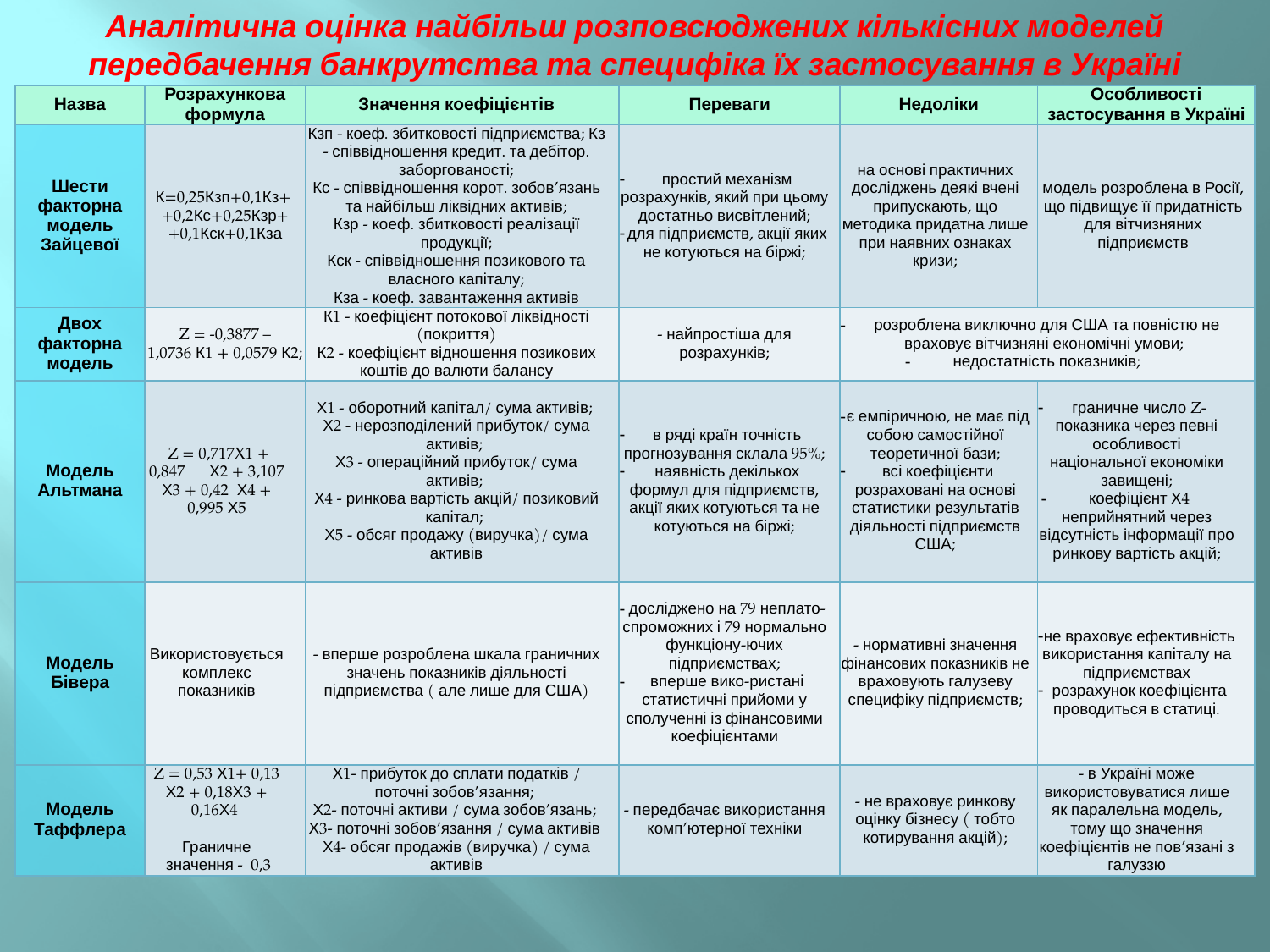

Аналітична оцінка найбільш розповсюджених кількісних моделей передбачення банкрутства та специфіка їх застосування в Україні
| Назва | Розрахункова формула | Значення коефіцієнтів | Переваги | Недоліки | Особливості застосування в Україні |
| --- | --- | --- | --- | --- | --- |
| Шести факторна модель Зайцевої | К=0,25Кзп+0,1Кз+ +0,2Кс+0,25Кзр+ +0,1Кск+0,1Кза | Кзп - коеф. збитковості підприємства; Кз - співвідношення кредит. та дебітор. заборгованості; Кс - співвідношення корот. зобов’язань та найбільш ліквідних активів; Кзр - коеф. збитковості реалізації продукції; Кск - співвідношення позикового та власного капіталу; Кза - коеф. завантаження активів | простий механізм розрахунків, який при цьому достатньо висвітлений; для підприємств, акції яких не котуються на біржі; | на основі практичних досліджень деякі вчені припускають, що методика придатна лише при наявних ознаках кризи; | модель розроблена в Росії, що підвищує її придатність для вітчизняних підприємств |
| Двох факторна модель | Z = -0,3877 – 1,0736 К1 + 0,0579 К2; | К1 - коефіцієнт потокової ліквідності (покриття) К2 - коефіцієнт відношення позикових коштів до валюти балансу | - найпростіша для розрахунків; | розроблена виключно для США та повністю не враховує вітчизняні економічні умови; недостатність показників; |  |
| Модель Альтмана | Z = 0,717X1 + 0,847 Х2 + 3,107 Х3 + 0,42 Х4 + 0,995 Х5 | Х1 - оборотний капітал/ сума активів; Х2 - нерозподілений прибуток/ сума активів; Х3 - операційний прибуток/ сума активів; Х4 - ринкова вартість акцій/ позиковий капітал; Х5 - обсяг продажу (виручка)/ сума активів | в ряді країн точність прогнозування склала 95%; наявність декількох формул для підприємств, акції яких котуються та не котуються на біржі; | є емпіричною, не має під собою самостійної теоретичної бази; всі коефіцієнти розраховані на основі статистики результатів діяльності підприємств США; | граничне число Z- показника через певні особливості національної економіки завищені; коефіцієнт Х4 неприйнятний через відсутність інформації про ринкову вартість акцій; |
| Модель Бівера | Використовується комплекс показників | - вперше розроблена шкала граничних значень показників діяльності підприємства ( але лише для США) | досліджено на 79 неплато-спроможних і 79 нормально функціону-ючих підприємствах; вперше вико-ристані статистичні прийоми у сполученні із фінансовими коефіцієнтами | - нормативні значення фінансових показників не враховують галузеву специфіку підприємств; | не враховує ефективність використання капіталу на підприємствах розрахунок коефіцієнта проводиться в статиці. |
| Модель Таффлера | Z = 0,53 Х1+ 0,13 Х2 + 0,18Х3 + 0,16Х4   Граничне значення - 0,3 | Х1- прибуток до сплати податків / поточні зобов’язання; Х2- поточні активи / сума зобов’язань; Х3- поточні зобов’язання / сума активів Х4- обсяг продажів (виручка) / сума активів | - передбачає використання комп’ютерної техніки | - не враховує ринкову оцінку бізнесу ( тобто котирування акцій); | - в Україні може використовуватися лише як паралельна модель, тому що значення коефіцієнтів не пов’язані з галуззю |